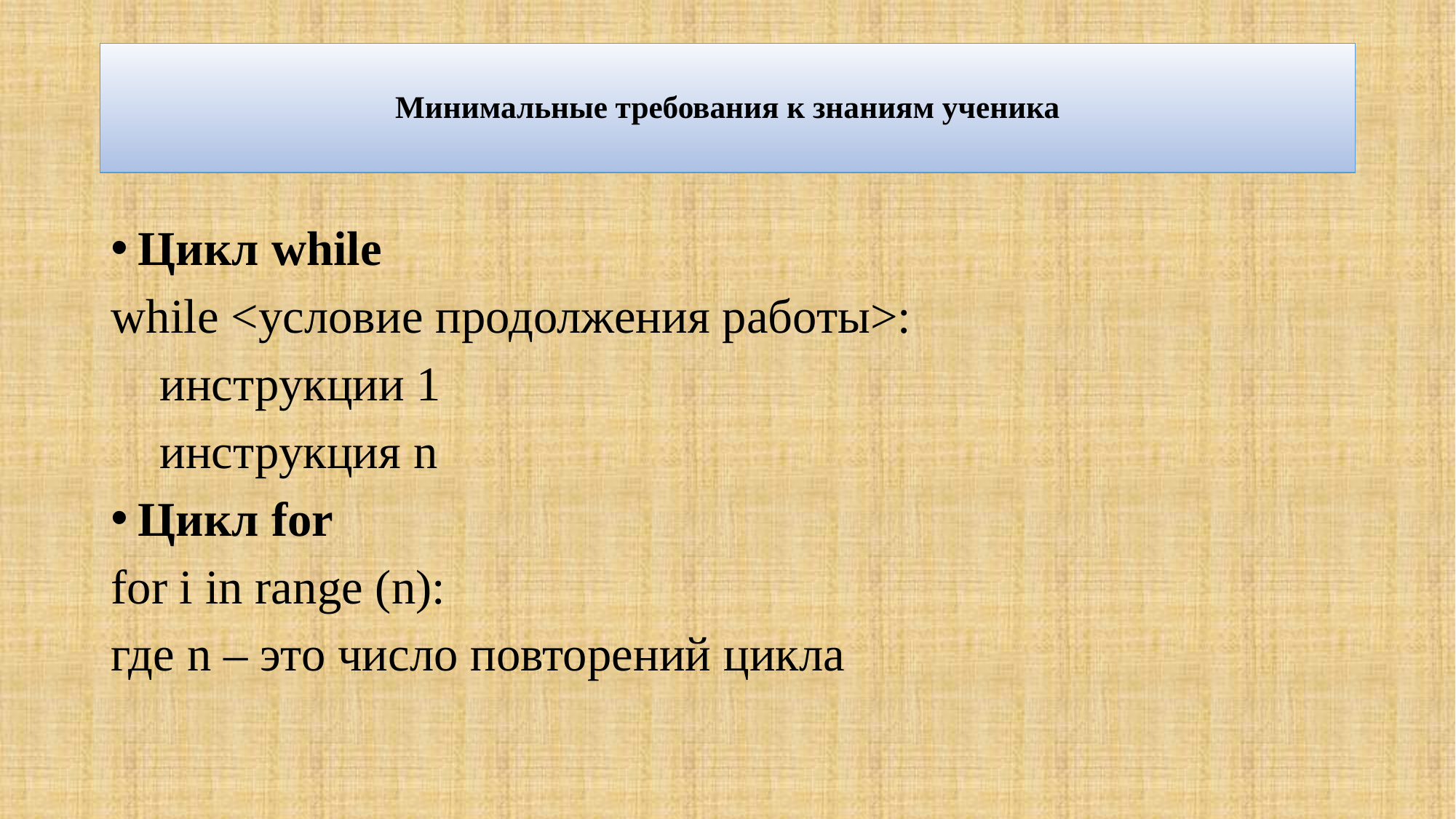

# Минимальные требования к знаниям ученика
Цикл while
while <условие продолжения работы>:
    инструкции 1
    инструкция n
Цикл for
for i in range (n):
где n – это число повторений цикла